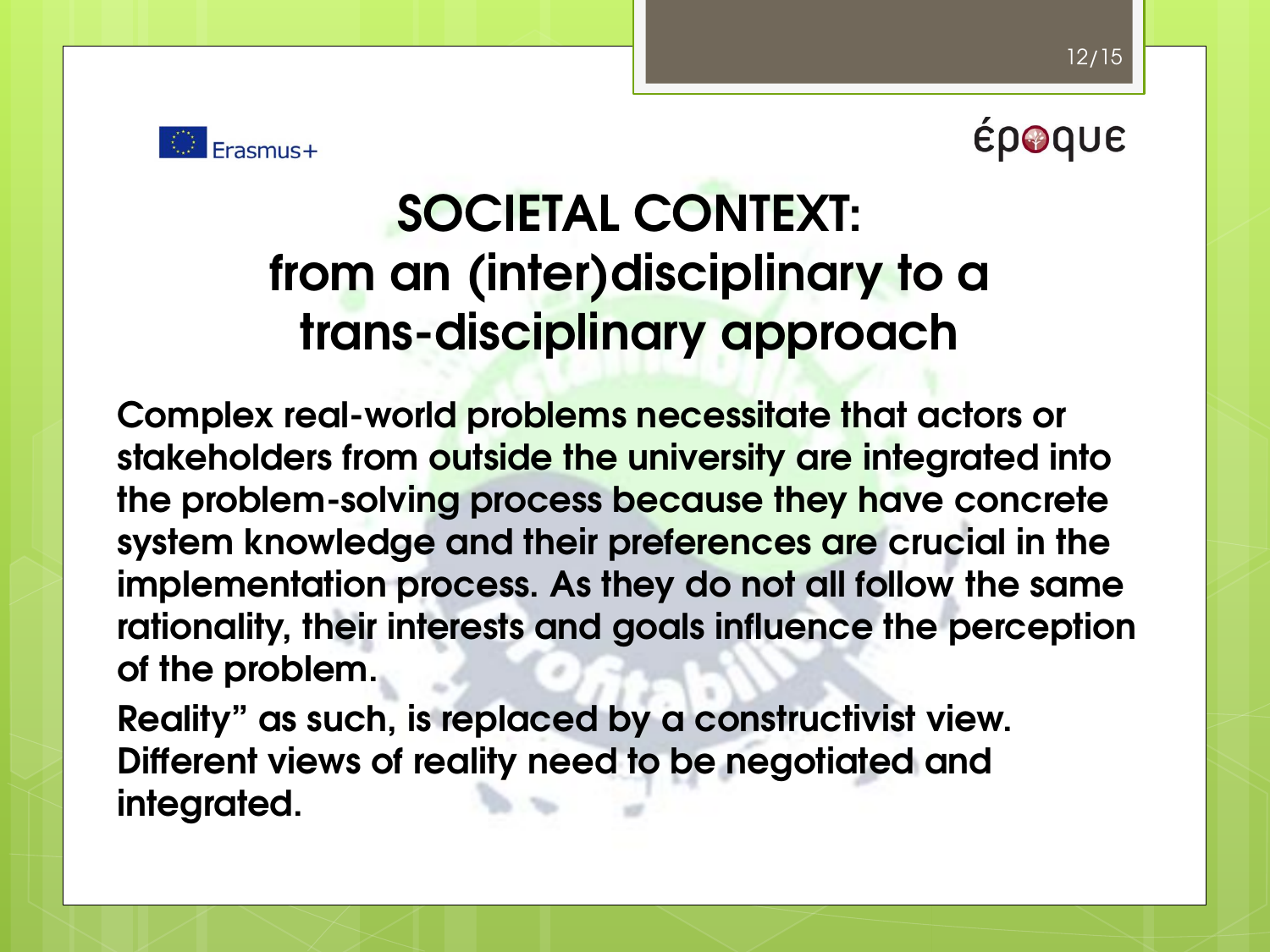

12/15
# SOCIETAL CONTEXT: from an (inter)disciplinary to a trans-disciplinary approach
Complex real-world problems necessitate that actors or stakeholders from outside the university are integrated into the problem-solving process because they have concrete system knowledge and their preferences are crucial in the implementation process. As they do not all follow the same rationality, their interests and goals influence the perception of the problem.
Reality” as such, is replaced by a constructivist view. Different views of reality need to be negotiated and integrated.